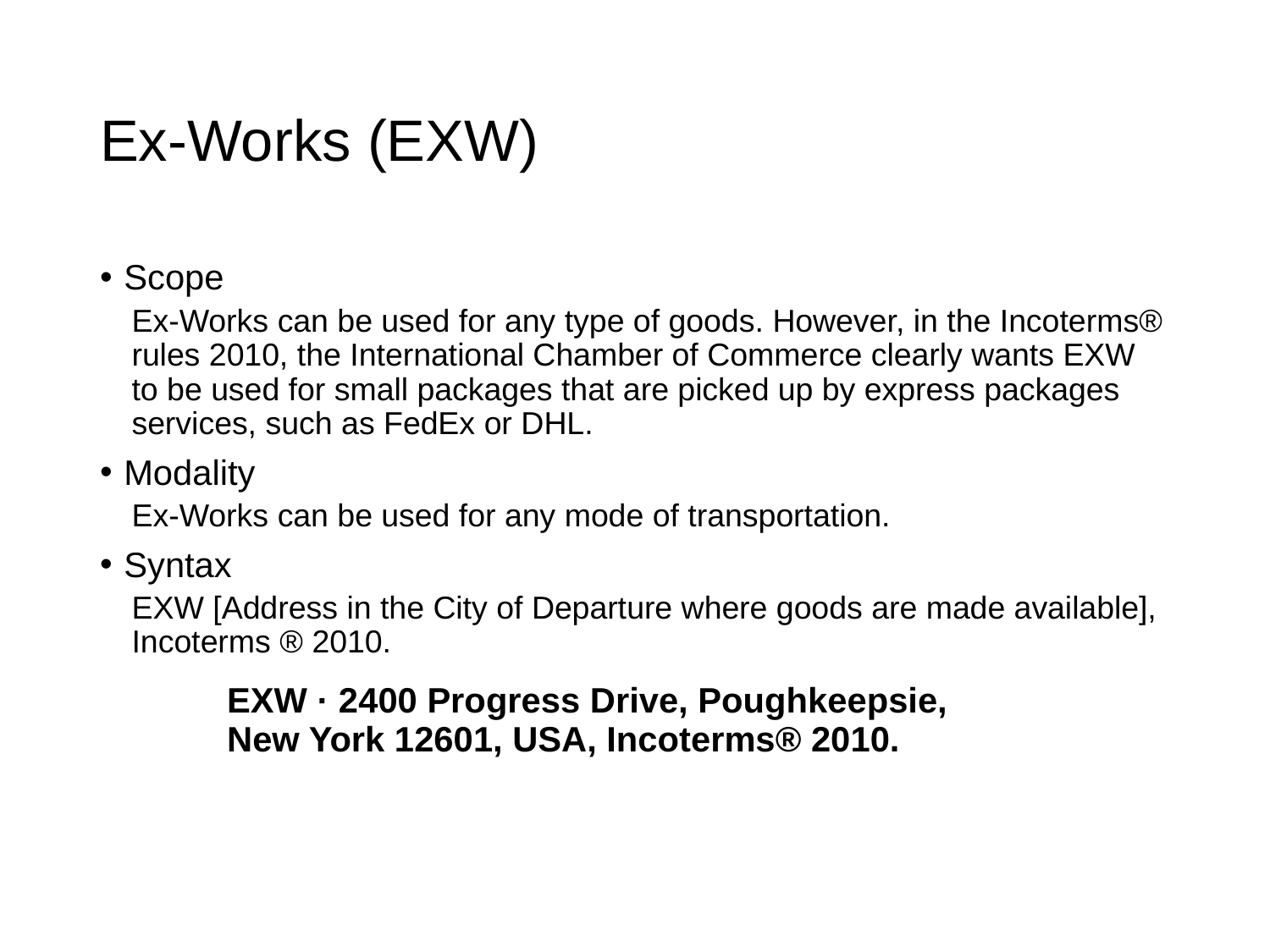

# Ex-Works (EXW)
Scope
Ex-Works can be used for any type of goods. However, in the Incoterms® rules 2010, the International Chamber of Commerce clearly wants EXW to be used for small packages that are picked up by express packages services, such as FedEx or DHL.
Modality
Ex-Works can be used for any mode of transportation.
Syntax
EXW [Address in the City of Departure where goods are made available], Incoterms ® 2010.
	EXW · 2400 Progress Drive, Poughkeepsie,
	New York 12601, USA, Incoterms® 2010.